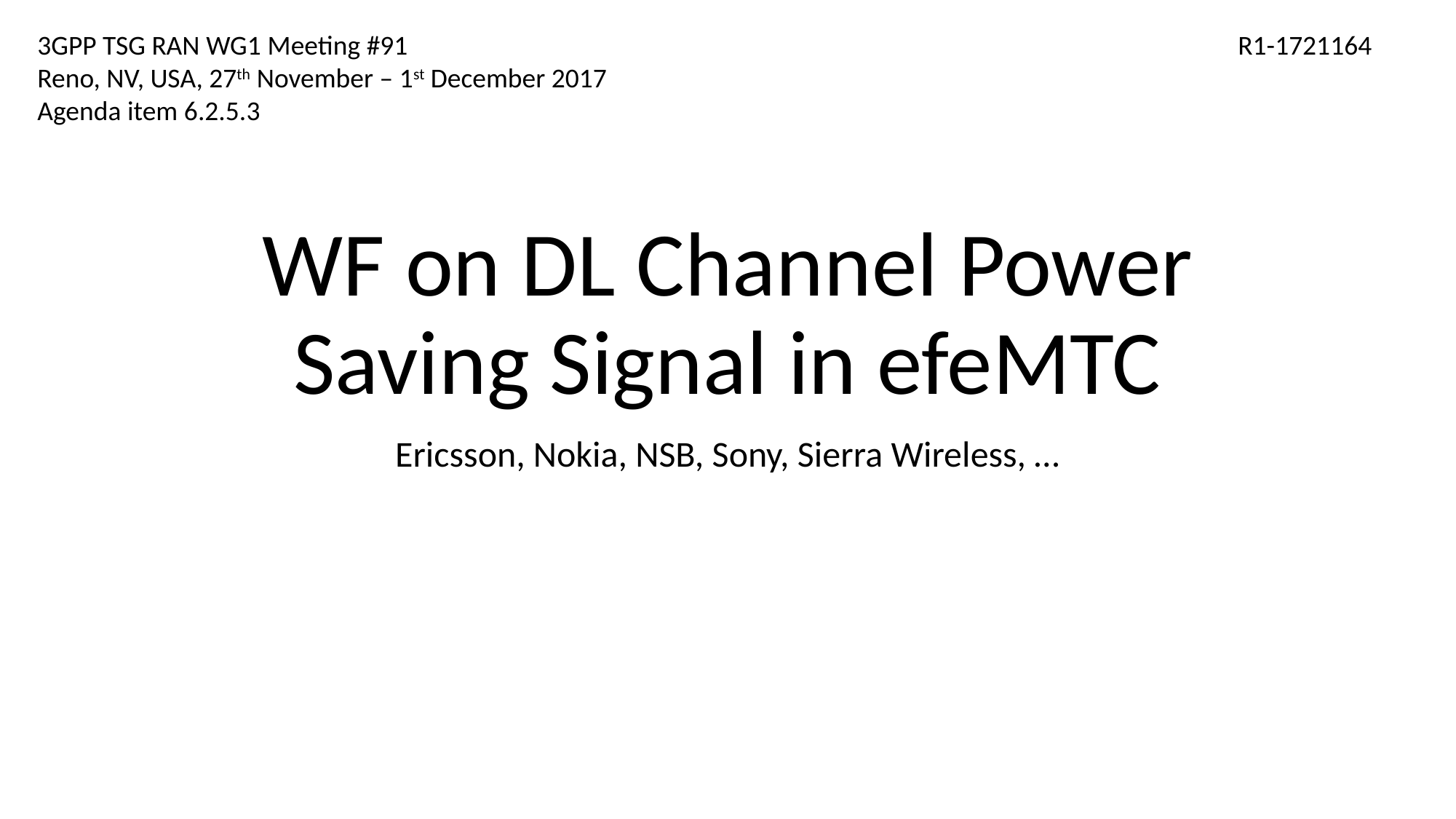

3GPP TSG RAN WG1 Meeting #91								R1-1721164
Reno, NV, USA, 27th November – 1st December 2017
Agenda item 6.2.5.3
# WF on DL Channel Power Saving Signal in efeMTC
Ericsson, Nokia, NSB, Sony, Sierra Wireless, …